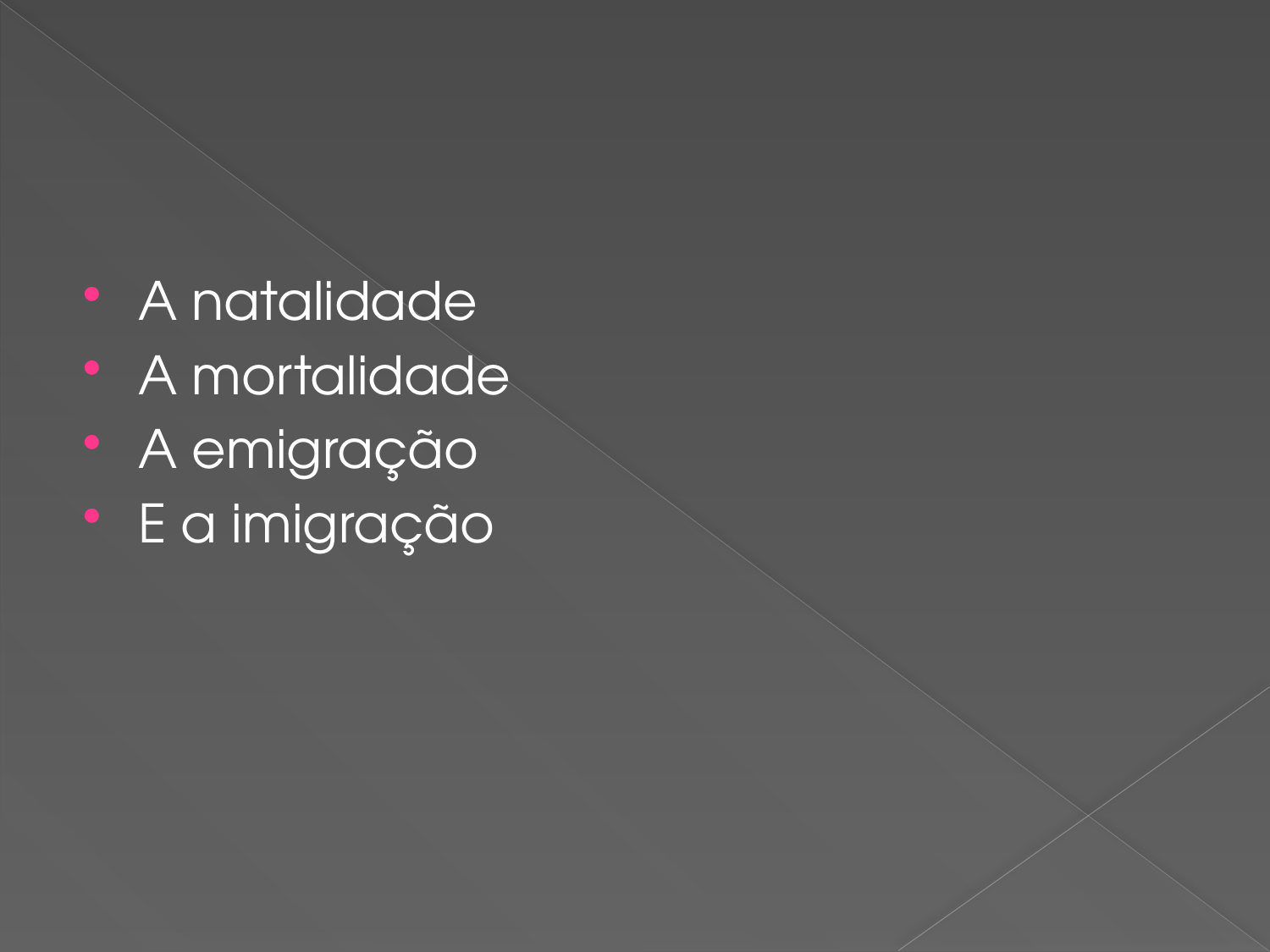

#
A natalidade
A mortalidade
A emigração
E a imigração